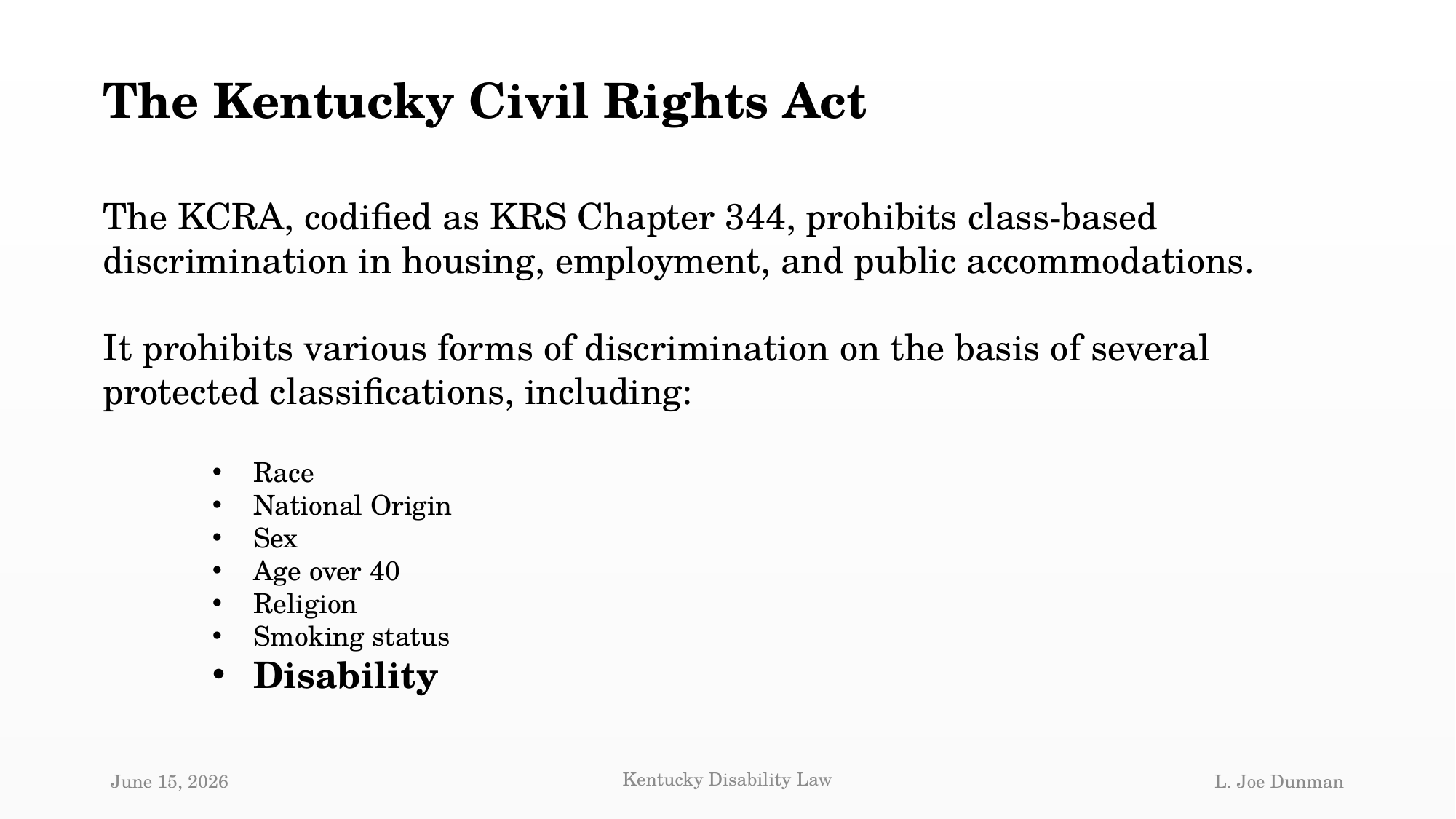

The Kentucky Civil Rights Act

The KCRA, codified as KRS Chapter 344, prohibits class-based discrimination in housing, employment, and public accommodations.

It prohibits various forms of discrimination on the basis of several protected classifications, including:

Race
National Origin
Sex
Age over 40
Religion
Smoking status
Disability
June 15, 2026
Kentucky Disability Law
L. Joe Dunman